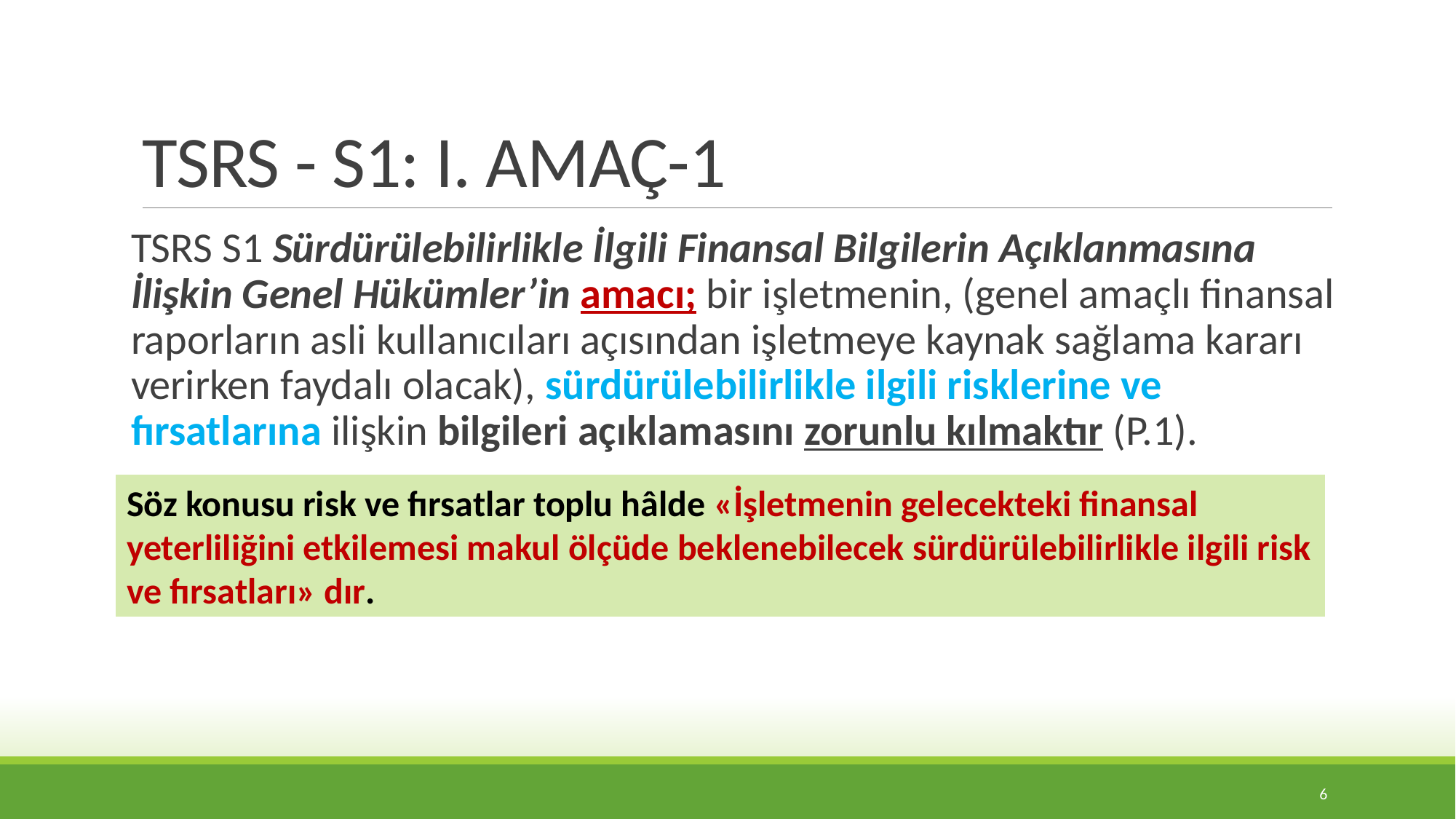

# TSRS - S1: I. AMAÇ-1
TSRS S1 Sürdürülebilirlikle İlgili Finansal Bilgilerin Açıklanmasına İlişkin Genel Hükümler’in amacı; bir işletmenin, (genel amaçlı finansal raporların asli kullanıcıları açısından işletmeye kaynak sağlama kararı verirken faydalı olacak), sürdürülebilirlikle ilgili risklerine ve fırsatlarına ilişkin bilgileri açıklamasını zorunlu kılmaktır (P.1).
Söz konusu risk ve fırsatlar toplu hâlde «İşletmenin gelecekteki finansal yeterliliğini etkilemesi makul ölçüde beklenebilecek sürdürülebilirlikle ilgili risk ve fırsatları» dır.
6